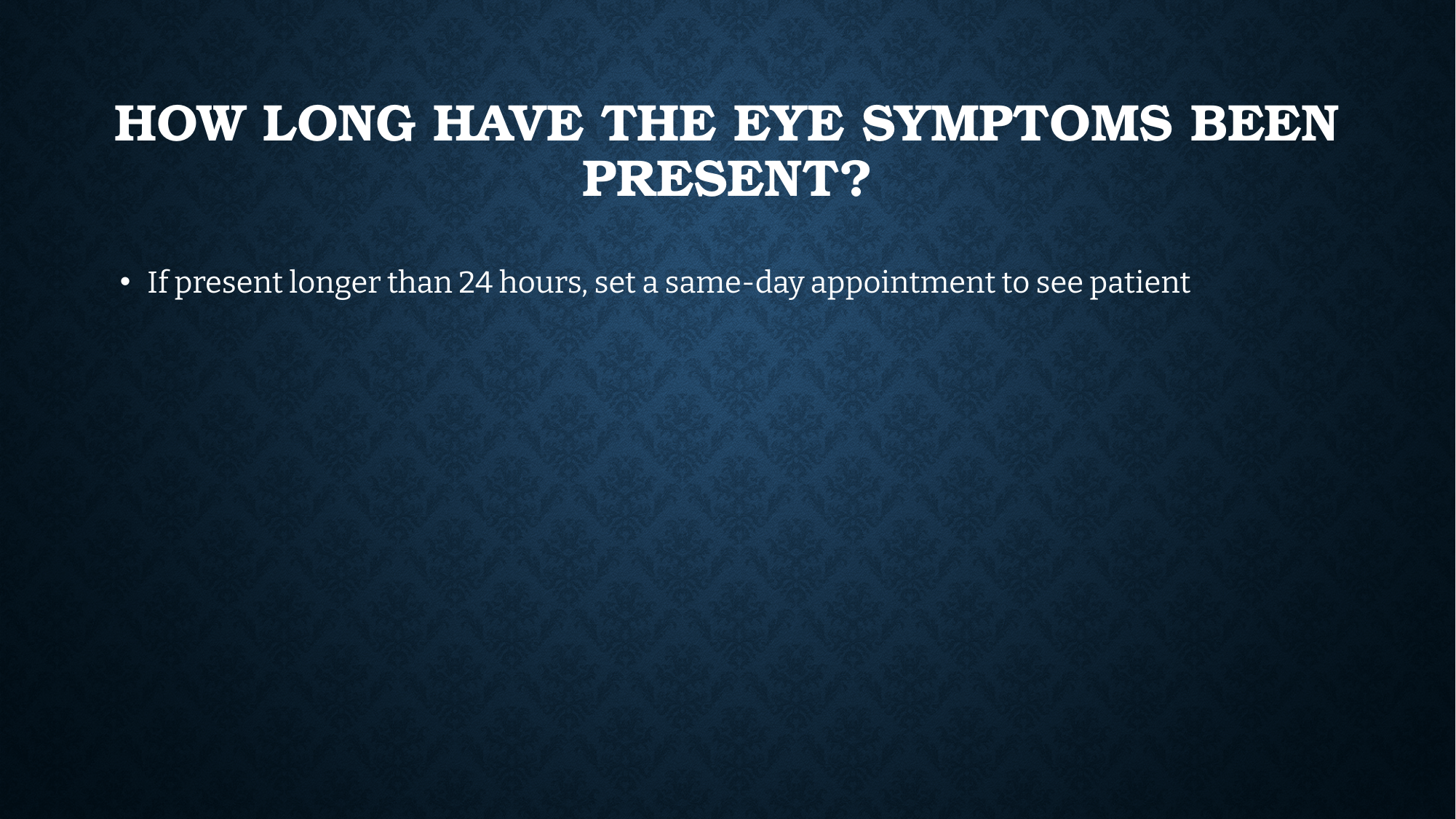

# How long have the eye symptoms been present?
If present longer than 24 hours, set a same-day appointment to see patient